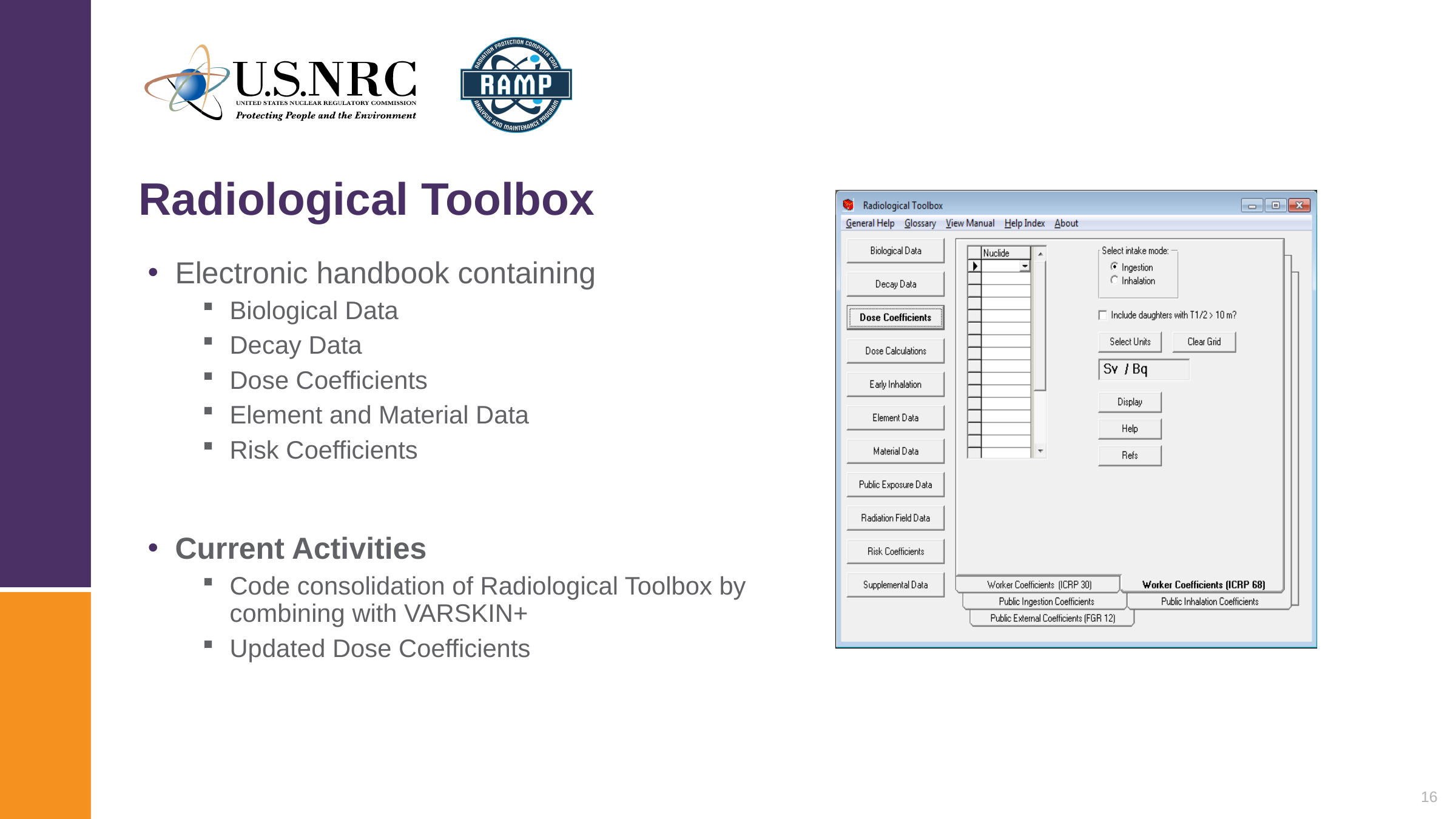

# Radiological Toolbox

Electronic handbook containing
Biological Data
Decay Data
Dose Coefficients
Element and Material Data
Risk Coefficients

Current Activities
Code consolidation of Radiological Toolbox by combining with VARSKIN+
Updated Dose Coefficients
16